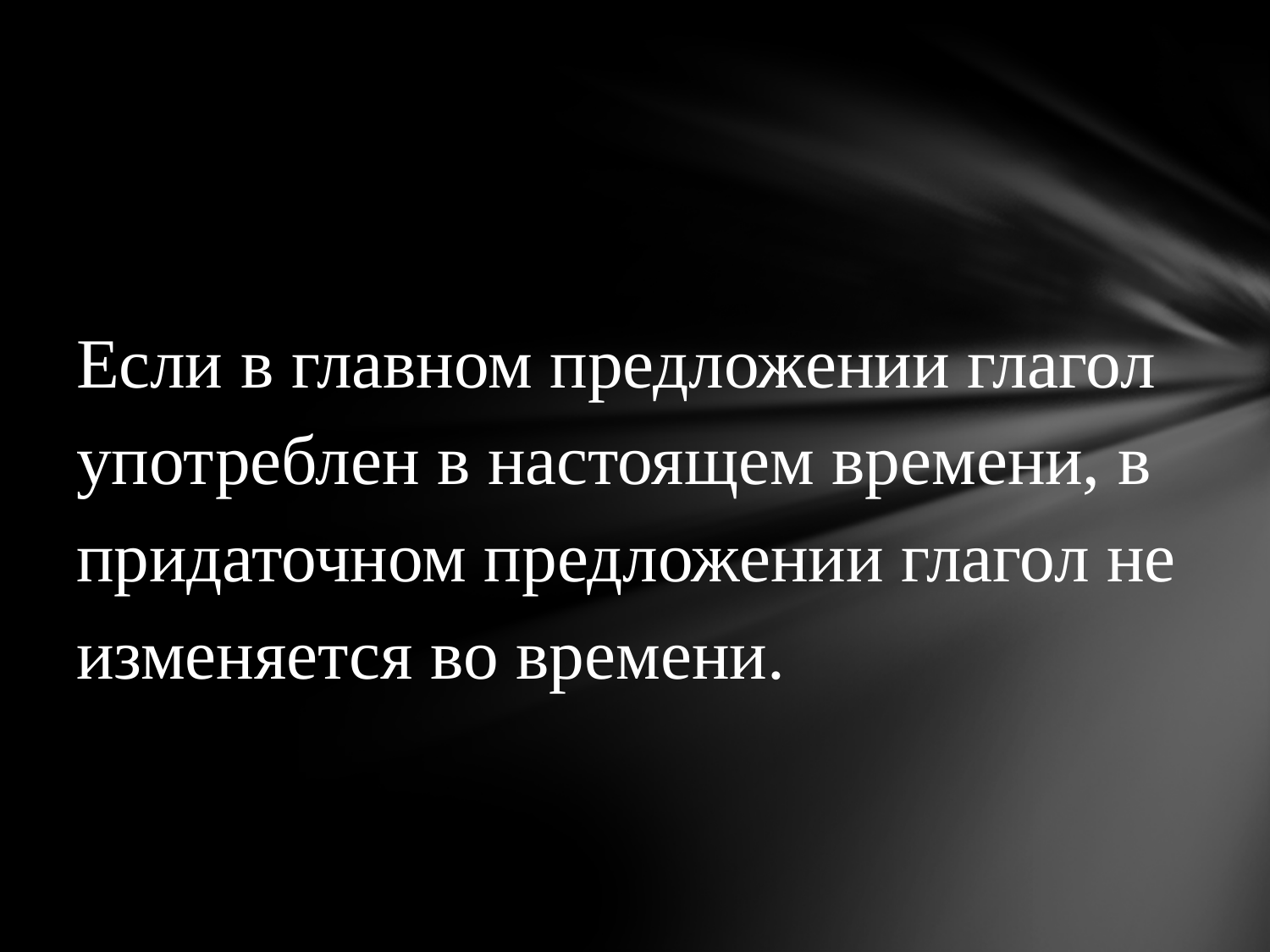

# Если в главном предложении глагол употреблен в настоящем времени, в придаточном предложении глагол не изменяется во времени.